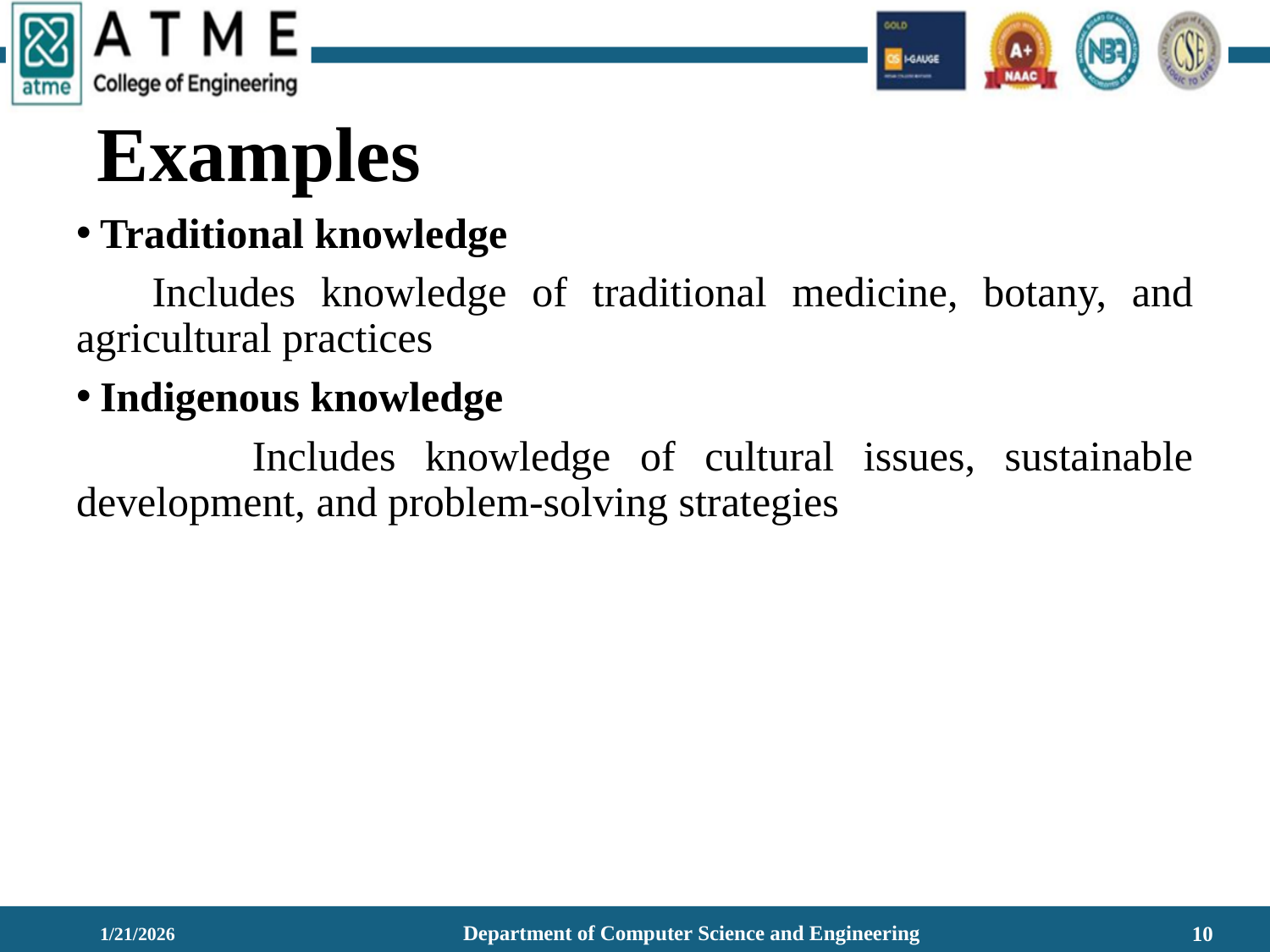

Examples
Traditional knowledge
   Includes knowledge of traditional medicine, botany, and agricultural practices
Indigenous knowledge
      Includes knowledge of cultural issues, sustainable development, and problem-solving strategies

Department of Computer Science and Engineering
1/21/2026
10